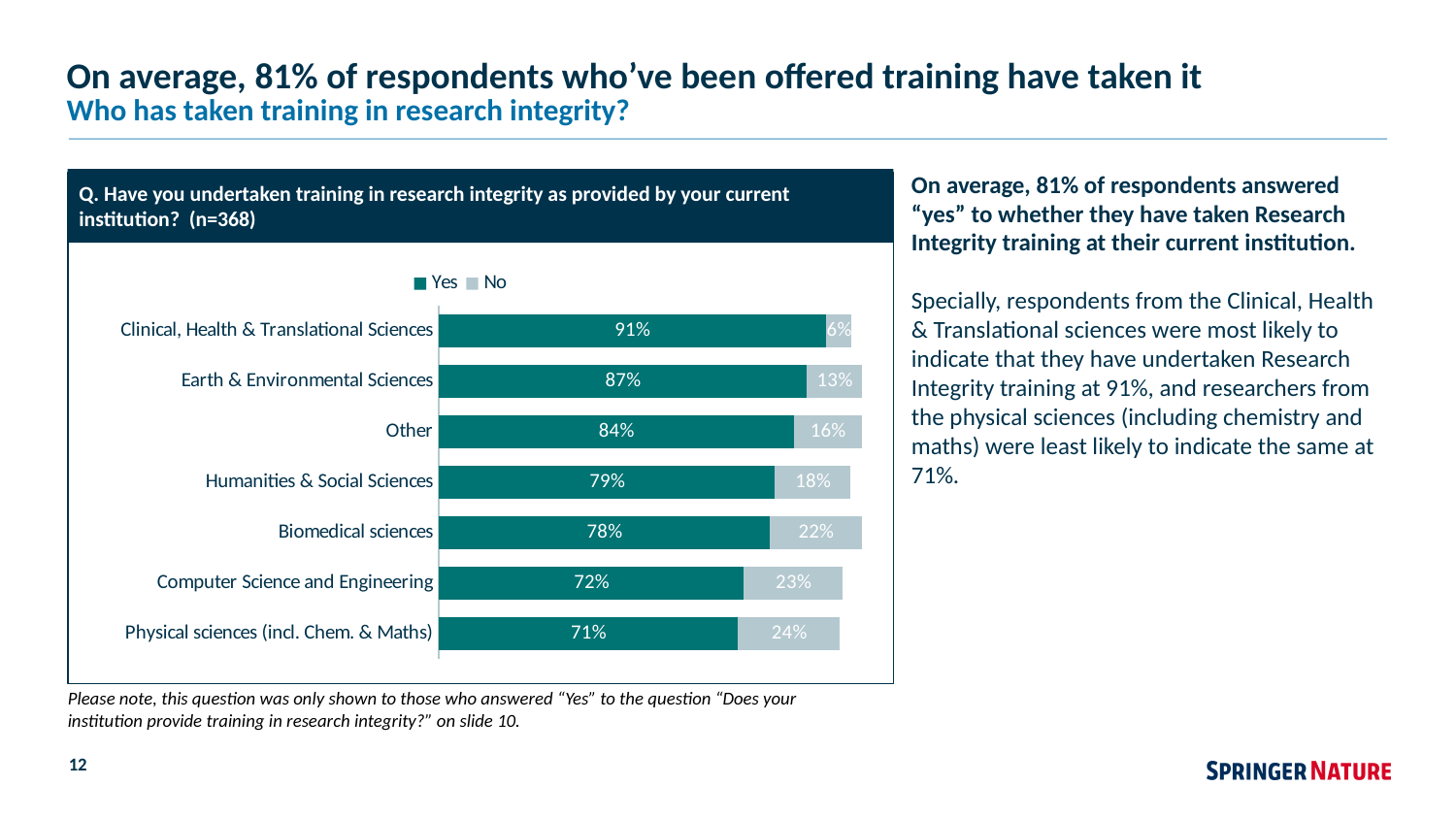

# On average, 81% of respondents who’ve been offered training have taken it
Who has taken training in research integrity?

Q. Have you undertaken training in research integrity as provided by your current institution?  (n=368)
On average, 81% of respondents answered “yes” to whether they have taken Research Integrity training at their current institution.

Specially, respondents from the Clinical, Health & Translational sciences were most likely to indicate that they have undertaken Research Integrity training at 91%, and researchers from the physical sciences (including chemistry and maths) were least likely to indicate the same at 71%.

### Chart

| Category | Yes | No |
|---|---|---|
| Physical sciences (incl. Chem. & Maths) | 0.7068965517241 | 0.2413793103448 |
| Computer Science and Engineering | 0.7209302325581 | 0.2325581395349 |
| Biomedical sciences | 0.7818181818182 | 0.2181818181818 |
| Humanities & Social Sciences | 0.7945205479452 | 0.1780821917808 |
| Other | 0.8387096774194 | 0.1612903225806 |
| Earth & Environmental Sciences | 0.8695652173913 | 0.1304347826087 |
| Clinical, Health & Translational Sciences | 0.9146341463415 | 0.0609756097561 |
Please note, this question was only shown to those who answered “Yes” to the question “Does your institution provide training in research integrity?” on slide 10.